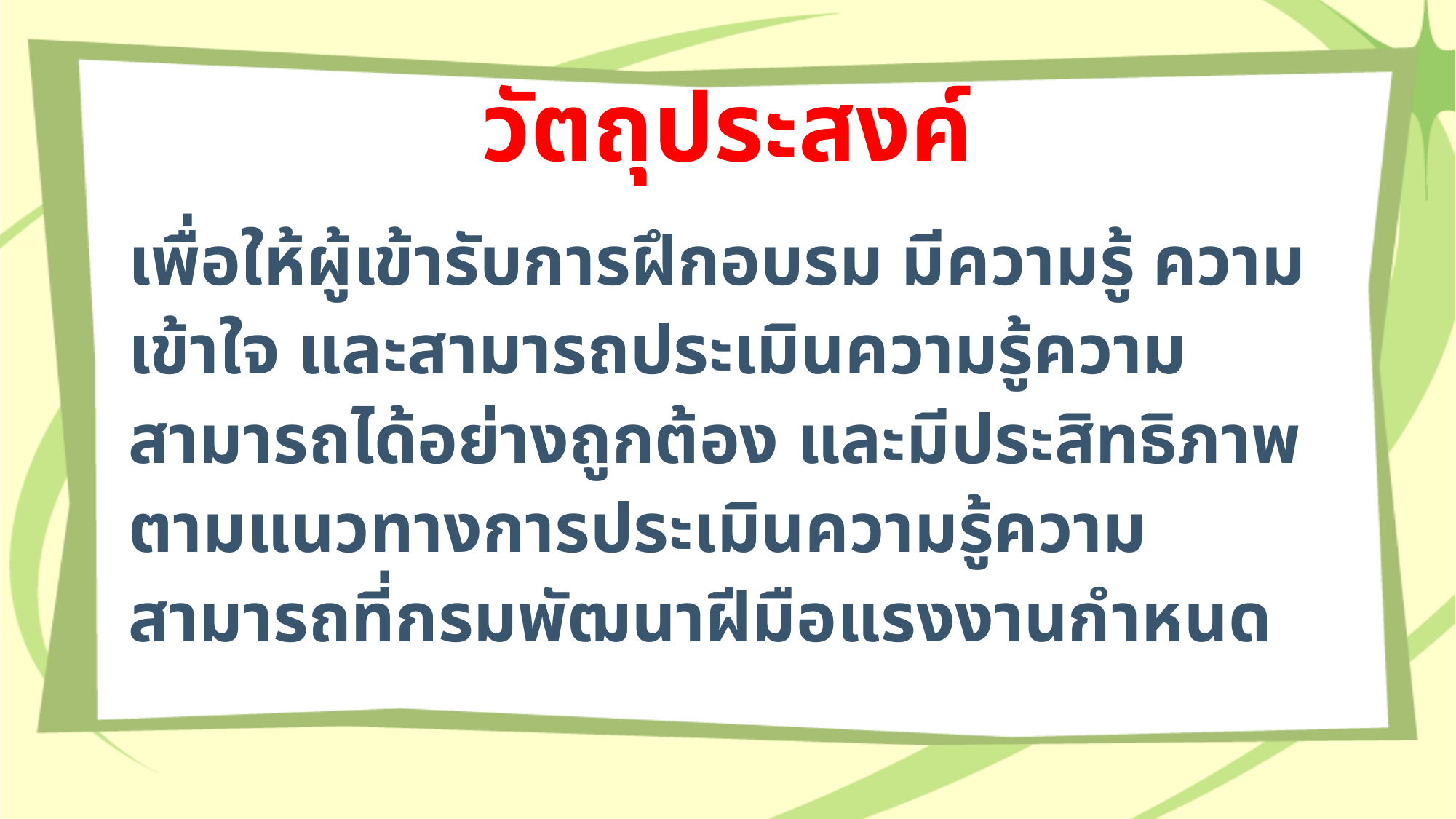

# วัตถุประสงค์
เพื่อให้ผู้เข้ารับการฝึกอบรม มีความรู้ ความเข้าใจ และสามารถประเมินความรู้ความสามารถได้อย่างถูกต้อง และมีประสิทธิภาพตามแนวทางการประเมินความรู้ความสามารถที่กรมพัฒนาฝีมือแรงงานกำหนด